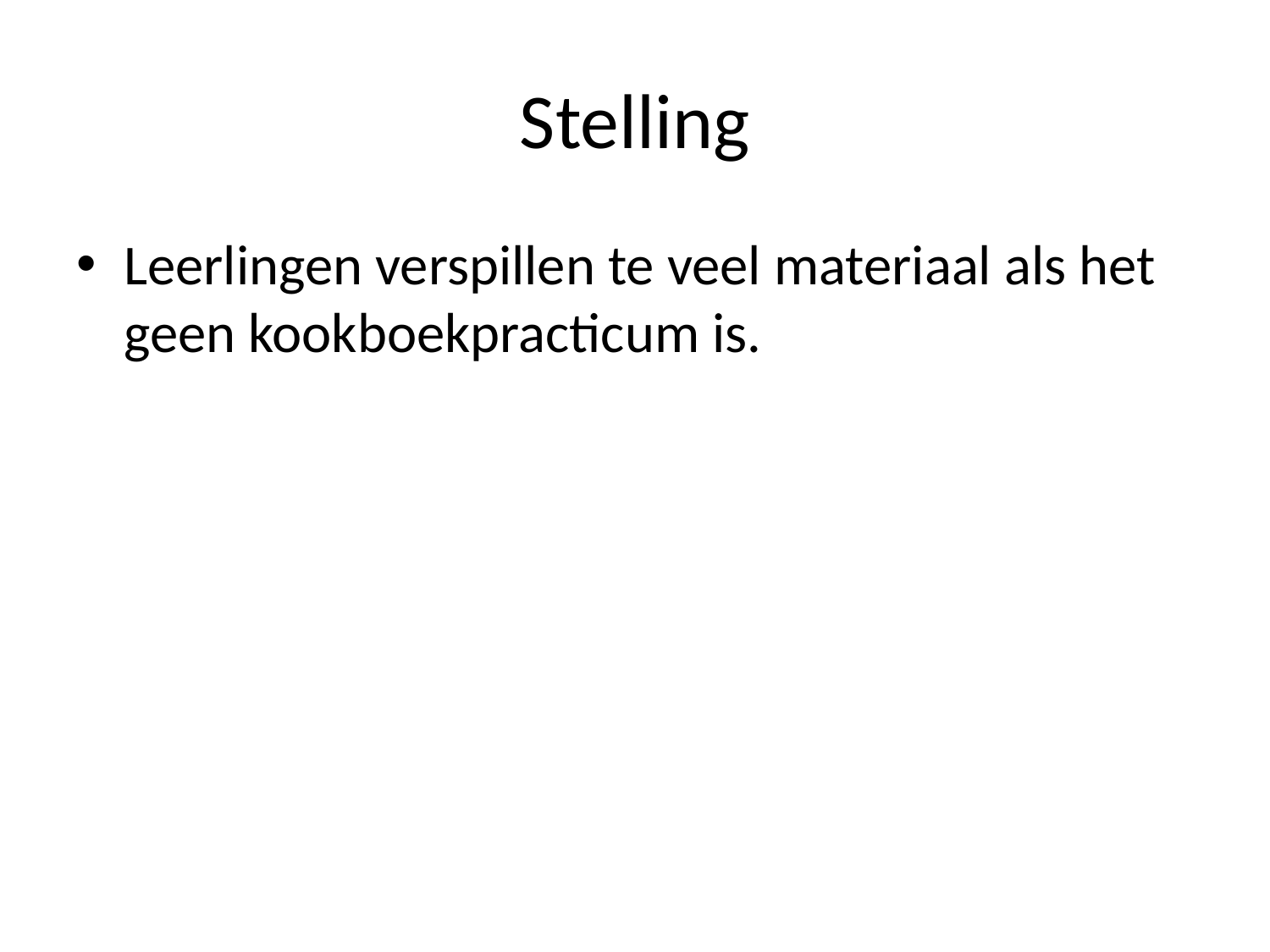

# Stelling
Leerlingen verspillen te veel materiaal als het geen kookboekpracticum is.